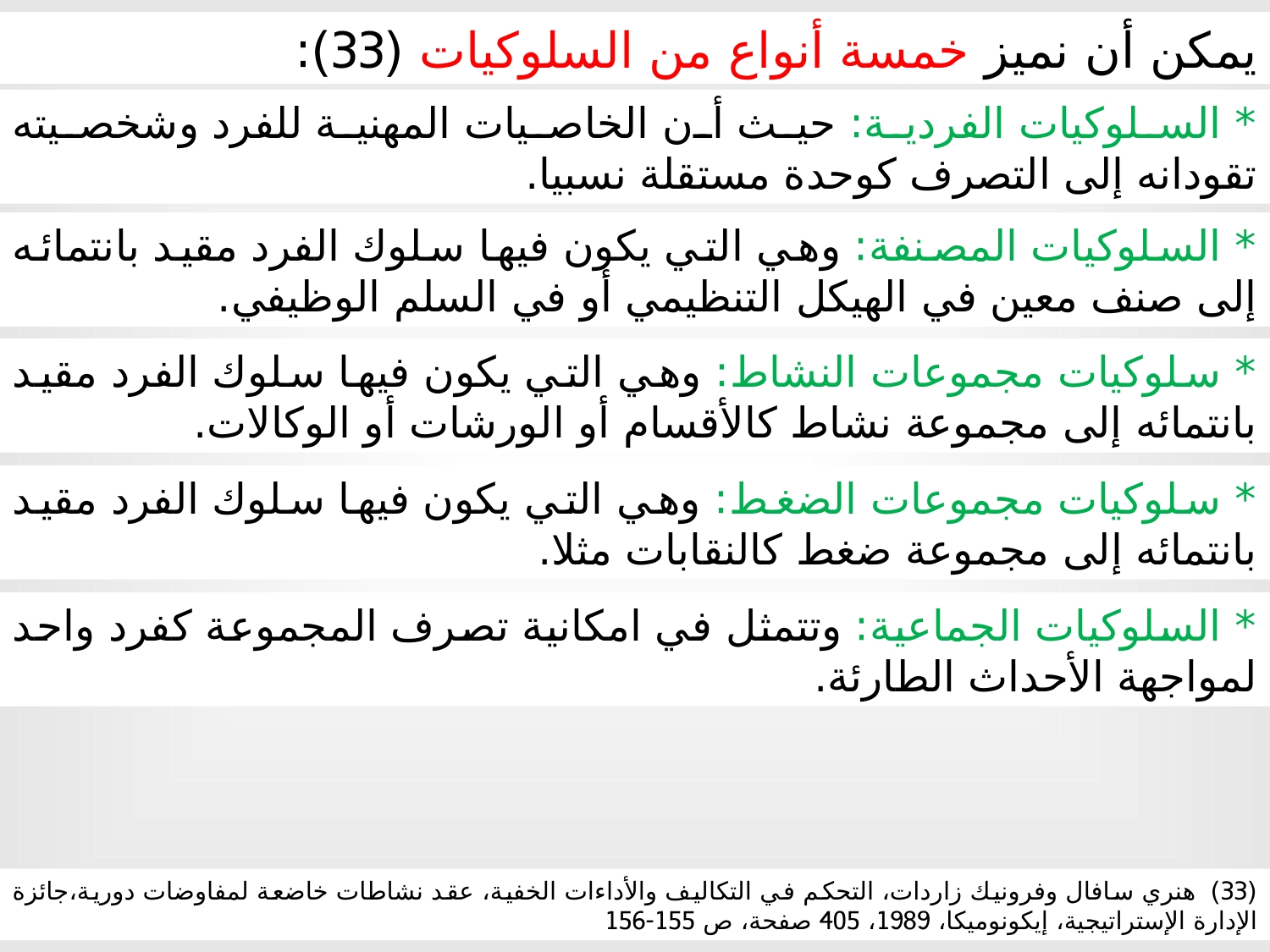

يمكن أن نميز خمسة أنواع من السلوكيات (33):
* السلوكيات الفردية: حيث أن الخاصيات المهنية للفرد وشخصيته تقودانه إلى التصرف كوحدة مستقلة نسبيا.
* السلوكيات المصنفة: وهي التي يكون فيها سلوك الفرد مقيد بانتمائه إلى صنف معين في الهيكل التنظيمي أو في السلم الوظيفي.
* سلوكيات مجموعات النشاط: وهي التي يكون فيها سلوك الفرد مقيد بانتمائه إلى مجموعة نشاط كالأقسام أو الورشات أو الوكالات.
* سلوكيات مجموعات الضغط: وهي التي يكون فيها سلوك الفرد مقيد بانتمائه إلى مجموعة ضغط كالنقابات مثلا.
* السلوكيات الجماعية: وتتمثل في امكانية تصرف المجموعة كفرد واحد لمواجهة الأحداث الطارئة.
(33)  هنري سافال وفرونيك زاردات، التحكم في التكاليف والأداءات الخفية، عقد نشاطات خاضعة لمفاوضات دورية،جائزة الإدارة الإستراتيجية، إيكونوميكا، 1989، 405 صفحة، ص 155-156